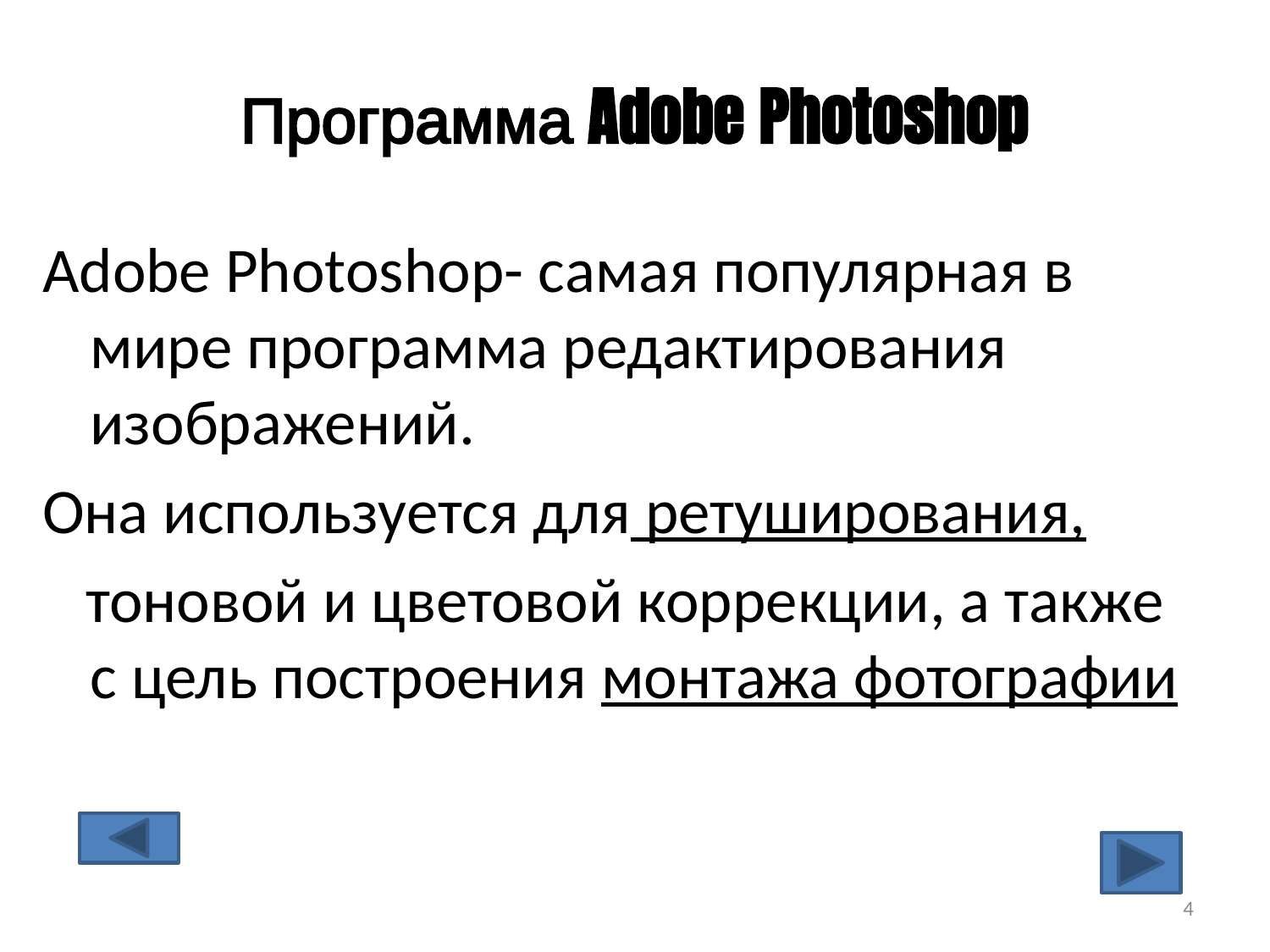

# Программа Adobe Photoshop
Adobe Photoshop- самая популярная в мире программа редактирования изображений.
Она используется для ретуширования,
   тоновой и цветовой коррекции, а также с цель построения монтажа фотографии

4